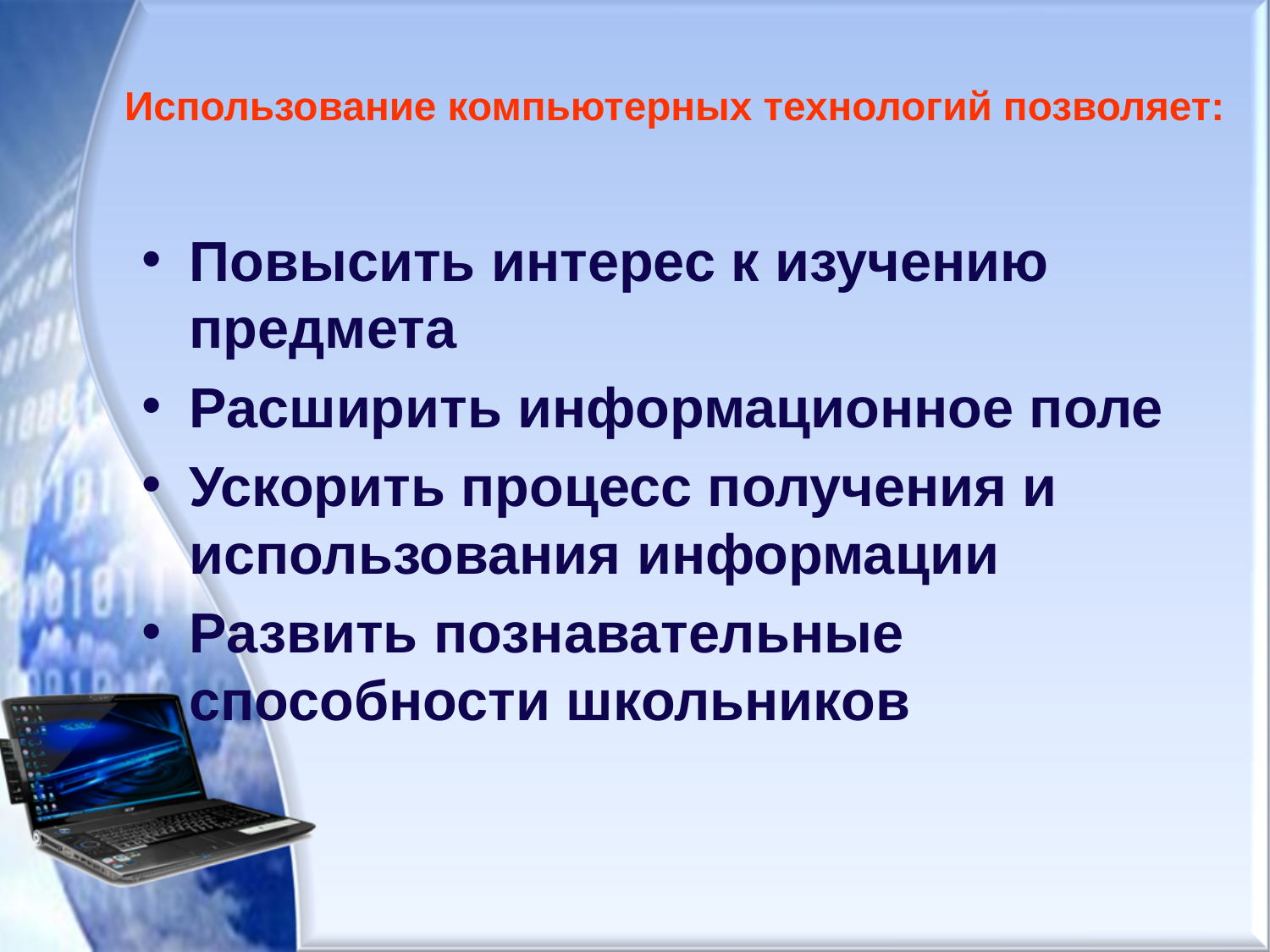

# Использование компьютерных технологий позволяет:
Повысить интерес к изучению предмета
Расширить информационное поле
Ускорить процесс получения и использования информации
Развить познавательные способности школьников